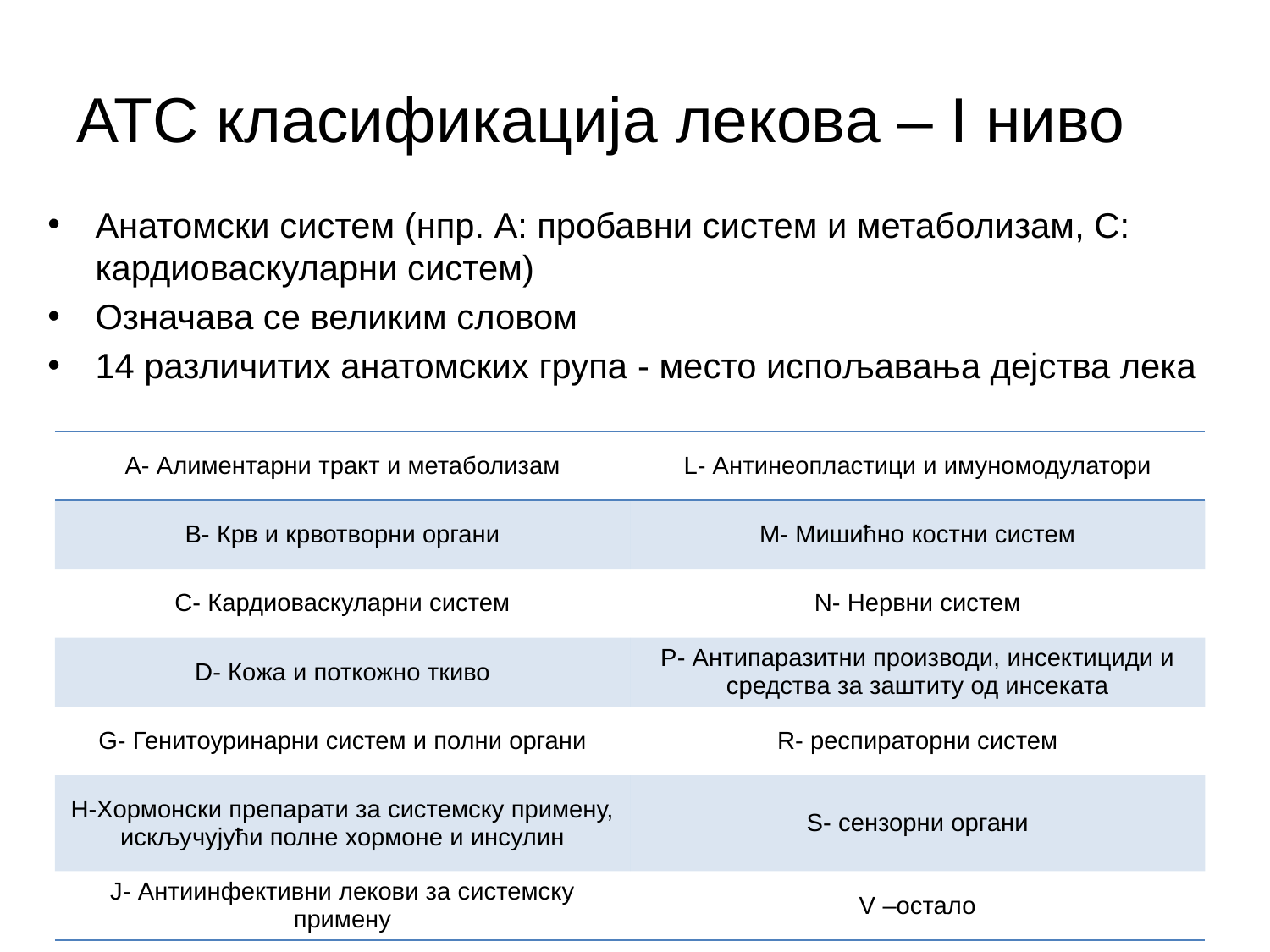

# ATC класификација лекова – I ниво
Анатомски систем (нпр. А: пробавни систем и метаболизам, C: кардиоваскуларни систем)
Означава се великим словом
14 различитих анатомских група - место испољавања дејства лека

| А- Алиментарни тракт и метаболизам | L- Антинеопластици и имуномодулатори |
| --- | --- |
| B- Крв и крвотворни органи | M- Мишићно костни систем |
| C- Кардиоваскуларни систем | N- Нервни систем |
| D- Кожа и поткожно ткиво | P- Антипаразитни производи, инсектициди и средства за заштиту од инсеката |
| G- Генитоуринарни систем и полни органи | R- респираторни систем |
| H-Хормонски препарати за системску примену, искључујући полне хормоне и инсулин | S- сензорни органи |
| J- Антиинфективни лекови за системску примену | V –остало |